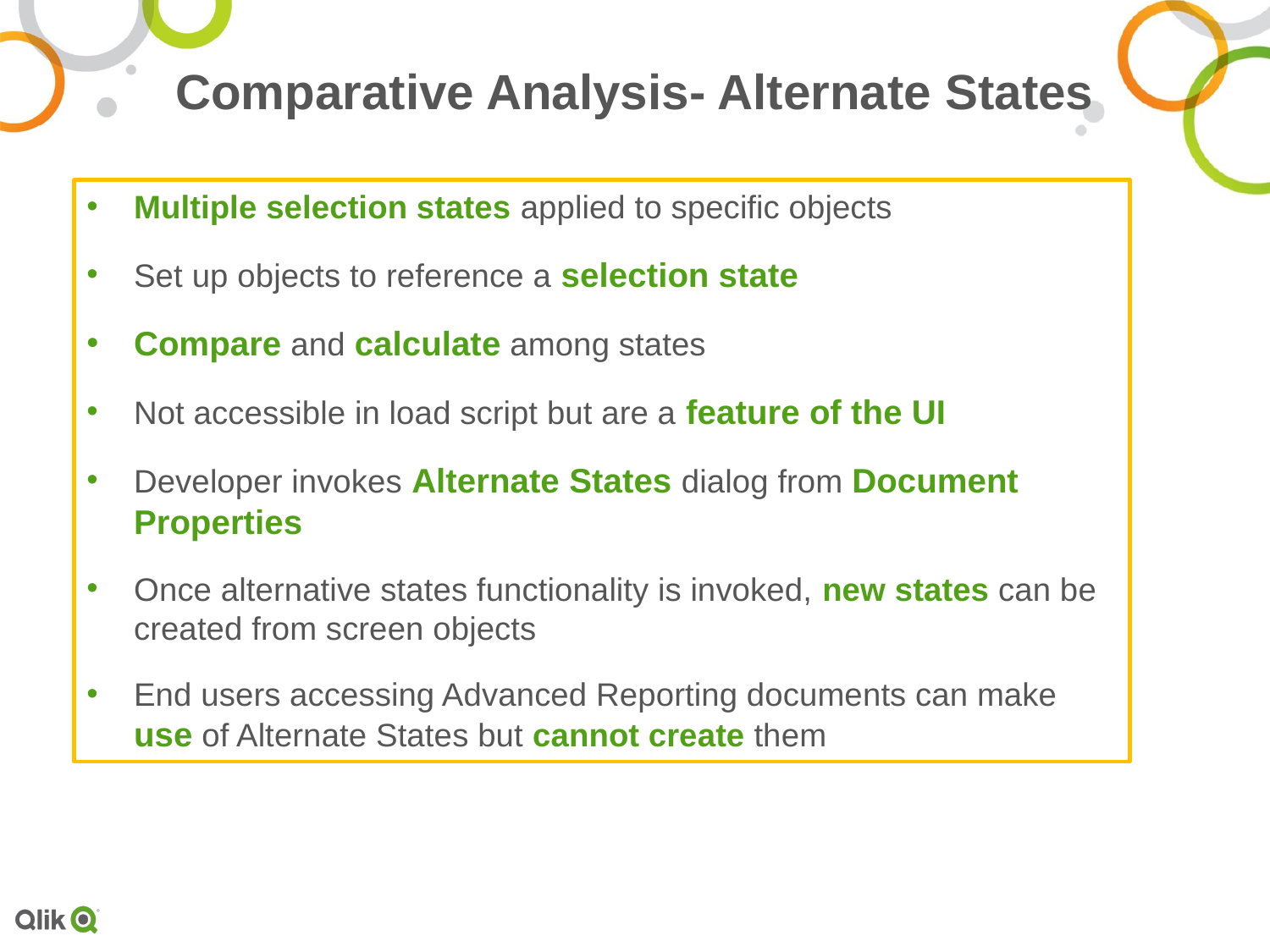

# Comparative Analysis- Alternate States
Multiple selection states applied to specific objects
Set up objects to reference a selection state
Compare and calculate among states
Not accessible in load script but are a feature of the UI
Developer invokes Alternate States dialog from Document Properties
Once alternative states functionality is invoked, new states can be created from screen objects
End users accessing Advanced Reporting documents can make use of Alternate States but cannot create them